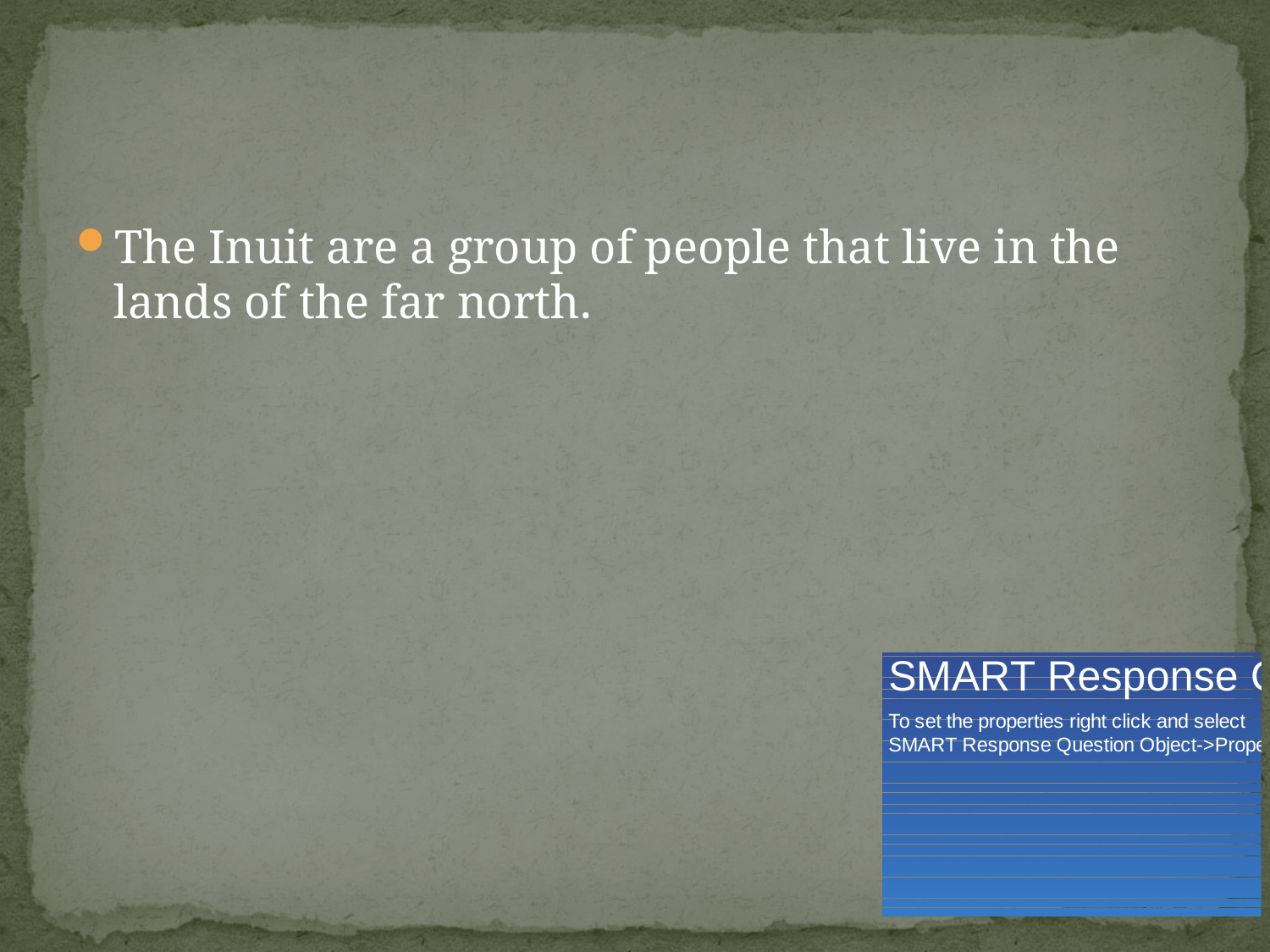

#
The Inuit are a group of people that live in the lands of the far north.